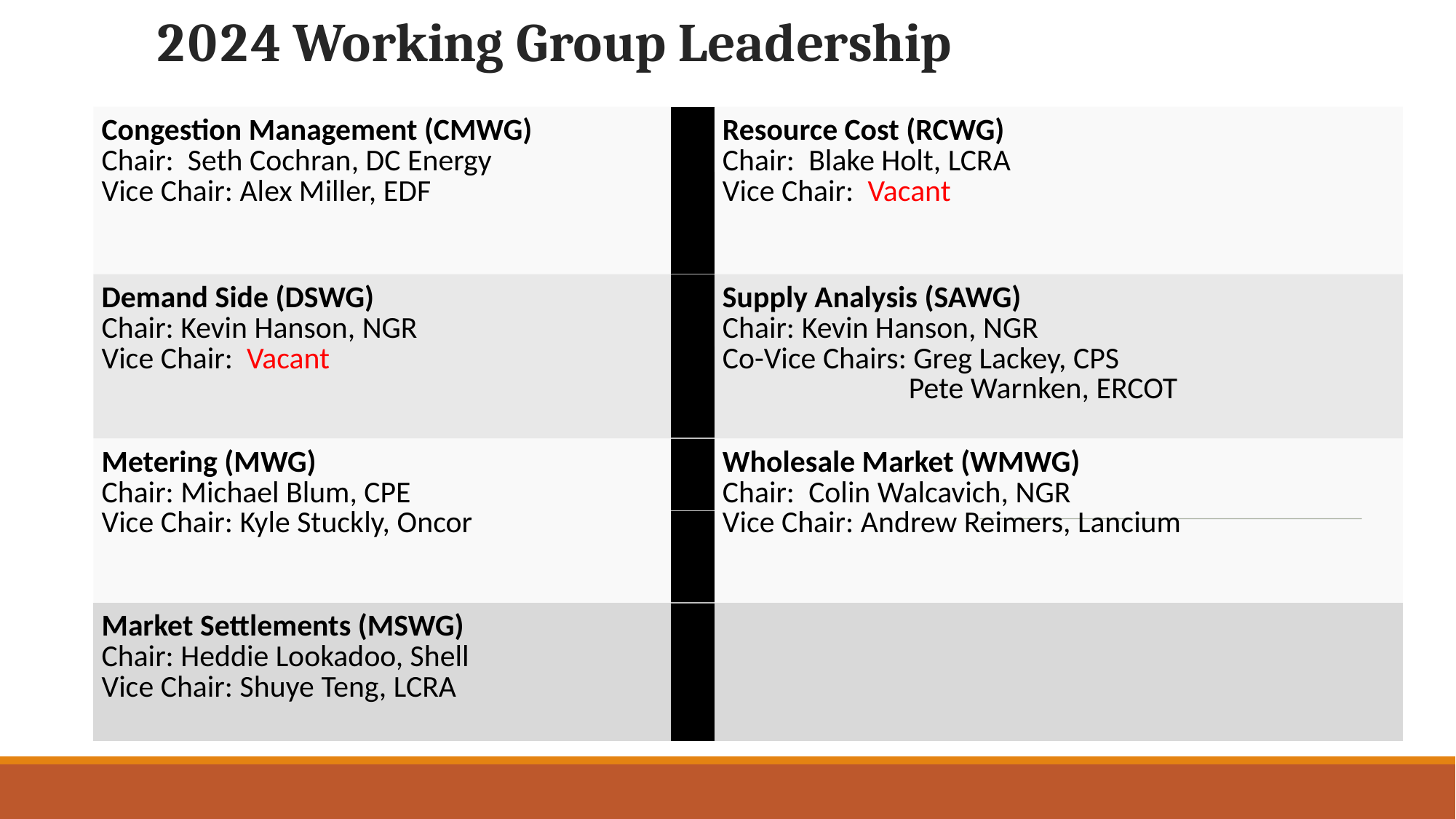

# 2024 Working Group Leadership
| Congestion Management (CMWG) Chair: Seth Cochran, DC Energy Vice Chair: Alex Miller, EDF |  | Resource Cost (RCWG) Chair: Blake Holt, LCRA Vice Chair: Vacant |
| --- | --- | --- |
| Chair: Seth Cochran, DC Energy Co-Chair: Alex Miller, EDF |  | Chair: Blake Holt, LCRA Co-Chair: |
| Demand Side (DSWG) Chair: Kevin Hanson, NGR Vice Chair: Vacant |  | Supply Analysis (SAWG) Chair: Kevin Hanson, NGR Co-Vice Chairs: Greg Lackey, CPS Pete Warnken, ERCOT |
| Chair: Kevin Hanson, NGR Vice Chair: |  | Chair: Kevin Hanson Co-Vice Chairs: Greg Lackey, Pete Warnken |
| Metering (MWG) Chair: Michael Blum, CPE Vice Chair: Kyle Stuckly, Oncor |  | Wholesale Market (WMWG) Chair: Colin Walcavich, NGR Vice Chair: Andrew Reimers, Lancium |
| Chair: Michael Blum, CPE Vice Chair: Kyle Stuckly, Oncor |  | Chair: Colin Walcavich, NGR Vice Chair: Andrew Reimers, Lancium |
| Market Settlements (MSWG) Chair: Heddie Lookadoo, Shell Vice Chair: Shuye Teng, LCRA |  |  |